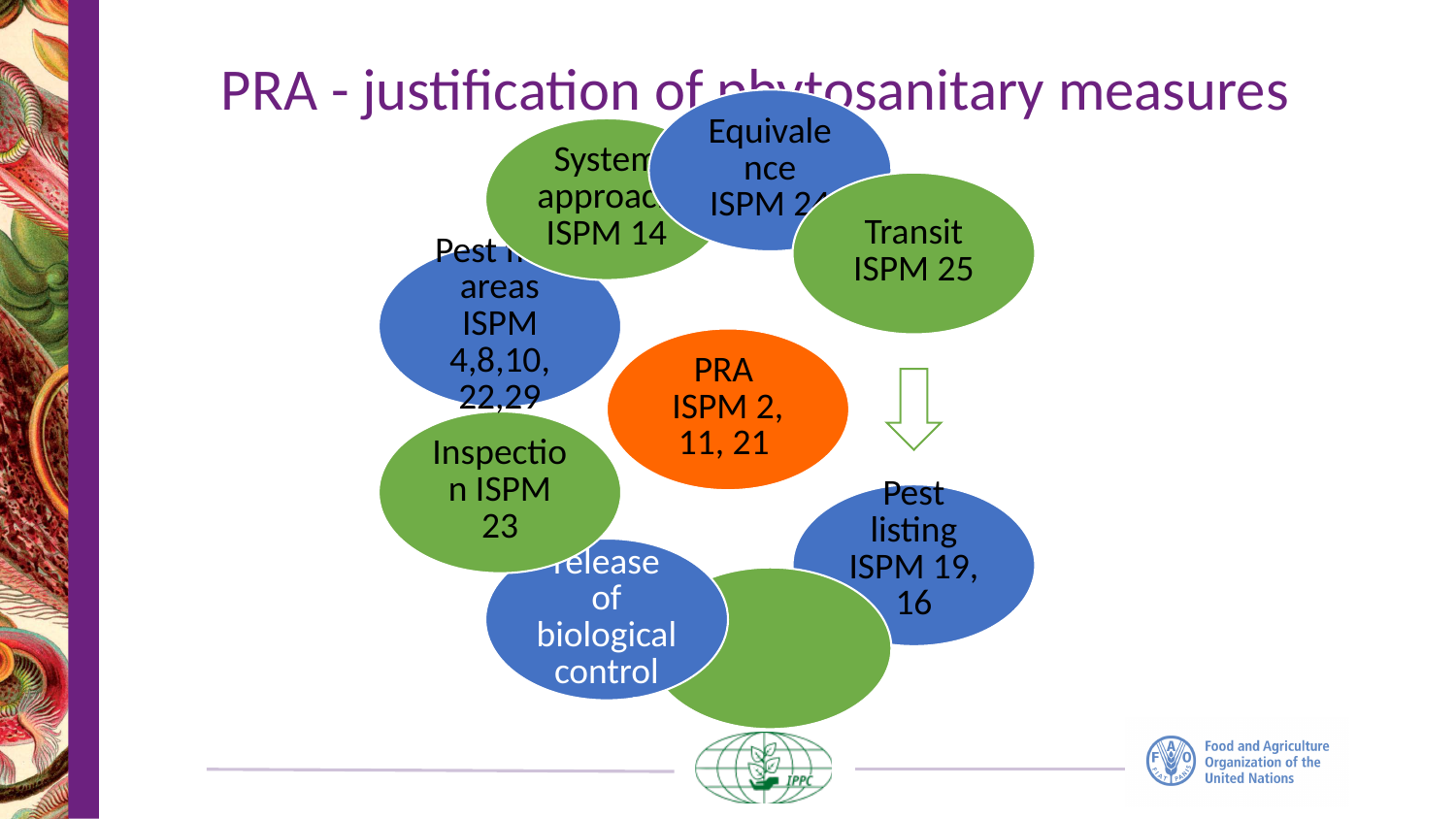

# PRA - justification of phytosanitary measures
PRA
ISPM 2, 11, 21
ISPM 24
Transit
ISPM 25